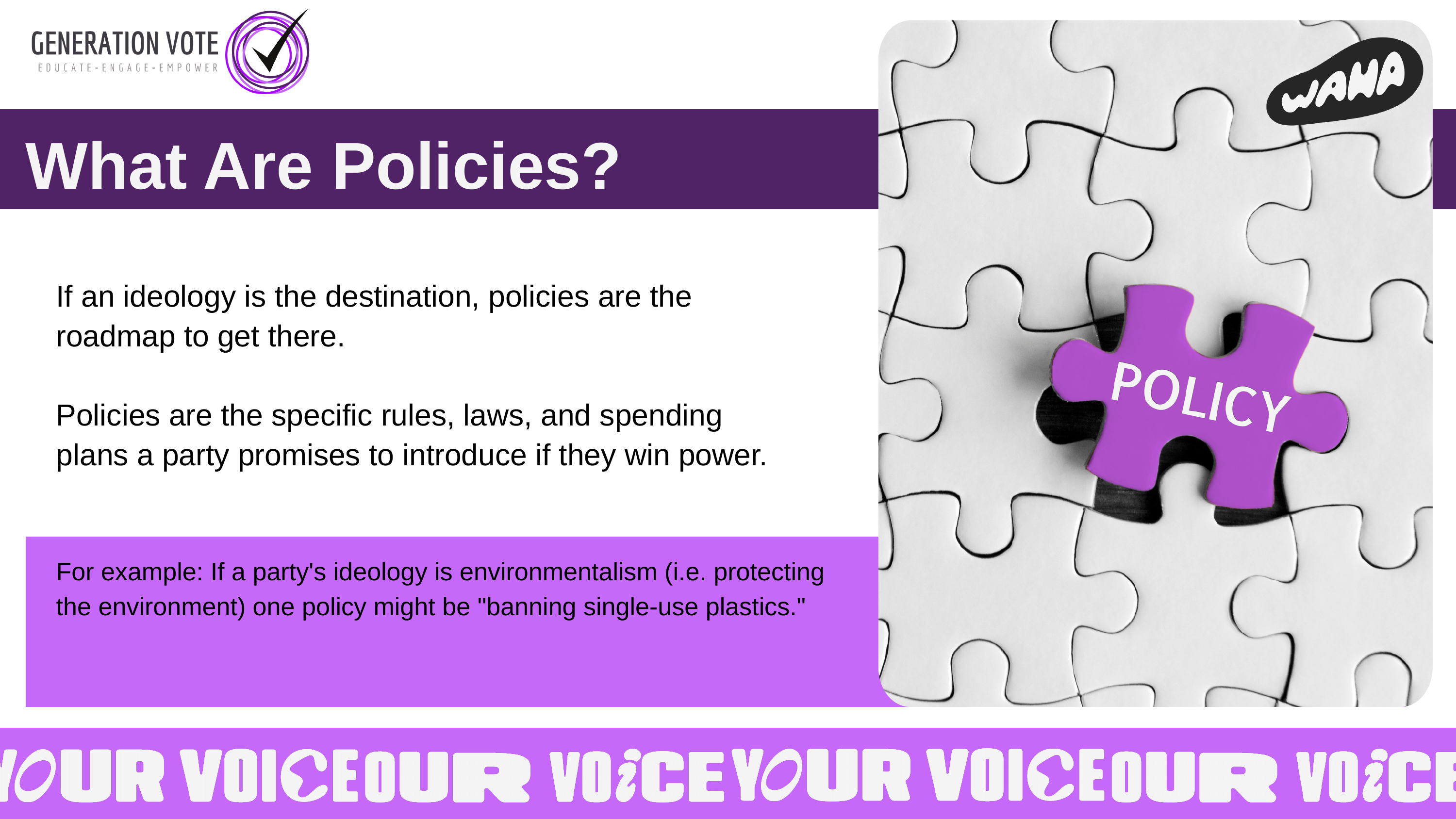

What Are Policies?
If an ideology is the destination, policies are the roadmap to get there.

Policies are the specific rules, laws, and spending plans a party promises to introduce if they win power.

For example: If a party's ideology is environmentalism (i.e. protecting the environment) one policy might be "banning single-use plastics."